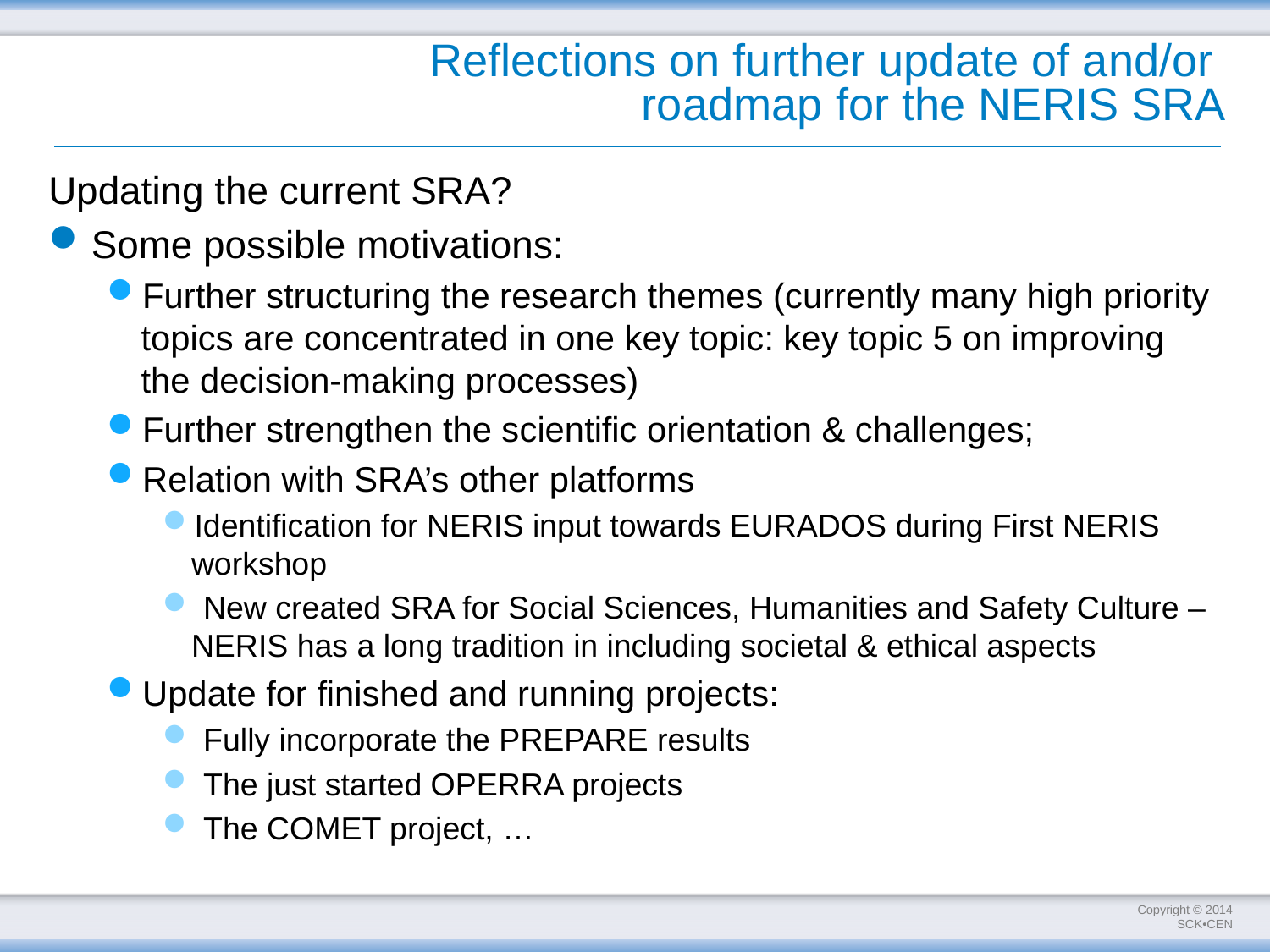

# Reflections on further update of and/or roadmap for the NERIS SRA
Updating the current SRA?
Some possible motivations:
Further structuring the research themes (currently many high priority topics are concentrated in one key topic: key topic 5 on improving the decision-making processes)
Further strengthen the scientific orientation & challenges;
Relation with SRA’s other platforms
Identification for NERIS input towards EURADOS during First NERIS workshop
 New created SRA for Social Sciences, Humanities and Safety Culture – NERIS has a long tradition in including societal & ethical aspects
Update for finished and running projects:
 Fully incorporate the PREPARE results
 The just started OPERRA projects
 The COMET project, …